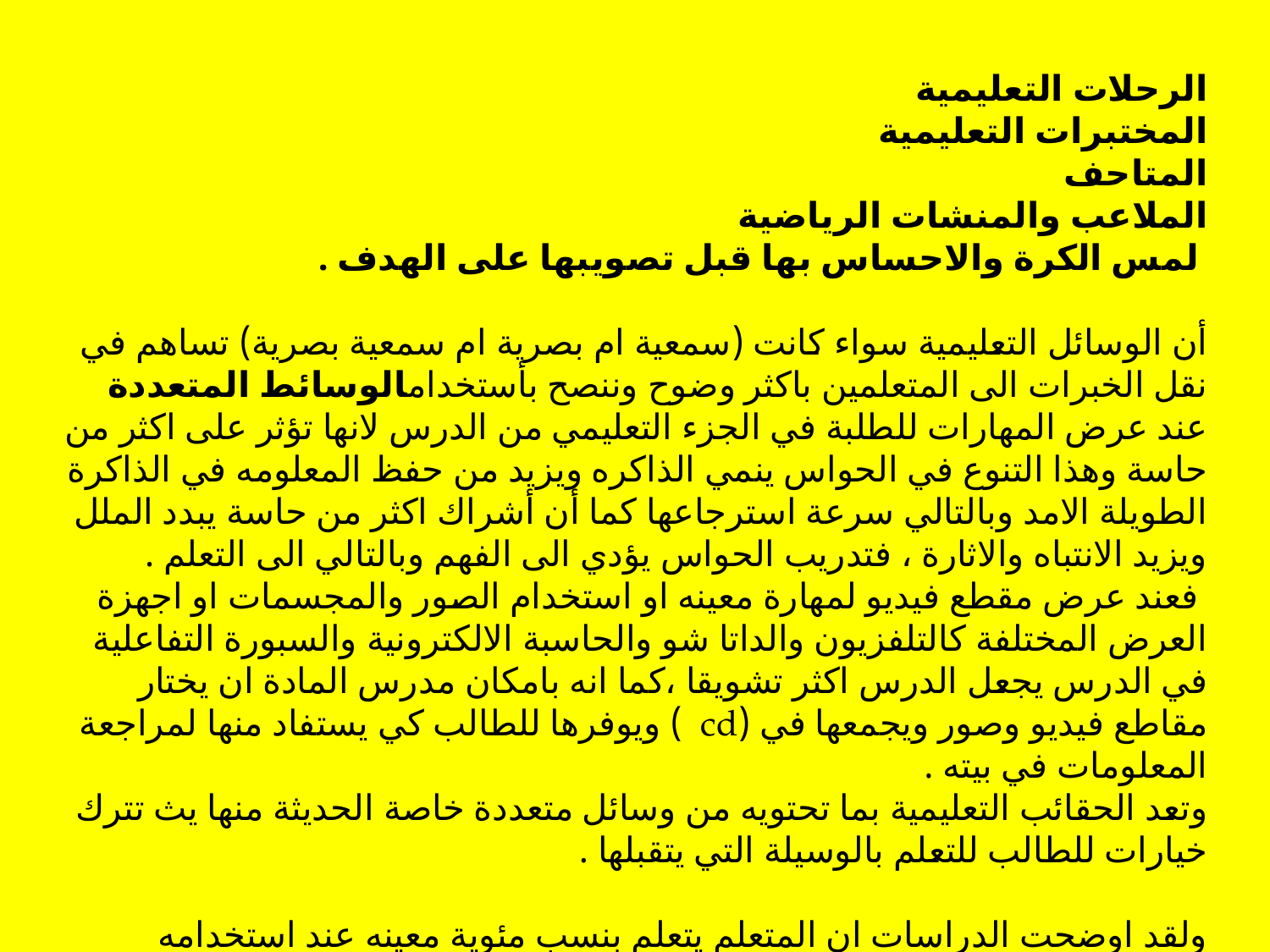

الرحلات التعليمية
المختبرات التعليمية
المتاحف
الملاعب والمنشات الرياضية
 لمس الكرة والاحساس بها قبل تصويبها على الهدف .

أن الوسائل التعليمية سواء كانت (سمعية ام بصرية ام سمعية بصرية) تساهم في نقل الخبرات الى المتعلمين باكثر وضوح وننصح بأستخدامالوسائط المتعددة عند عرض المهارات للطلبة في الجزء التعليمي من الدرس لانها تؤثر على اكثر من حاسة وهذا التنوع في الحواس ينمي الذاكره ويزيد من حفظ المعلومه في الذاكرة الطويلة الامد وبالتالي سرعة استرجاعها كما أن أشراك اكثر من حاسة يبدد الملل ويزيد الانتباه والاثارة ، فتدريب الحواس يؤدي الى الفهم وبالتالي الى التعلم .
 فعند عرض مقطع فيديو لمهارة معينه او استخدام الصور والمجسمات او اجهزة العرض المختلفة كالتلفزيون والداتا شو والحاسبة الالكترونية والسبورة التفاعلية في الدرس يجعل الدرس اكثر تشويقا ،كما انه بامكان مدرس المادة ان يختار مقاطع فيديو وصور ويجمعها في (cd  ) ويوفرها للطالب كي يستفاد منها لمراجعة المعلومات في بيته .
وتعد الحقائب التعليمية بما تحتويه من وسائل متعددة خاصة الحديثة منها يث تترك خيارات للطالب للتعلم بالوسيلة التي يتقبلها .

ولقد اوضحت الدراسات ان المتعلم يتعلم بنسب مئوية معينه عند استخدامه لحواسه في عملية التعلم وادناه النسب لكل حاسة :-